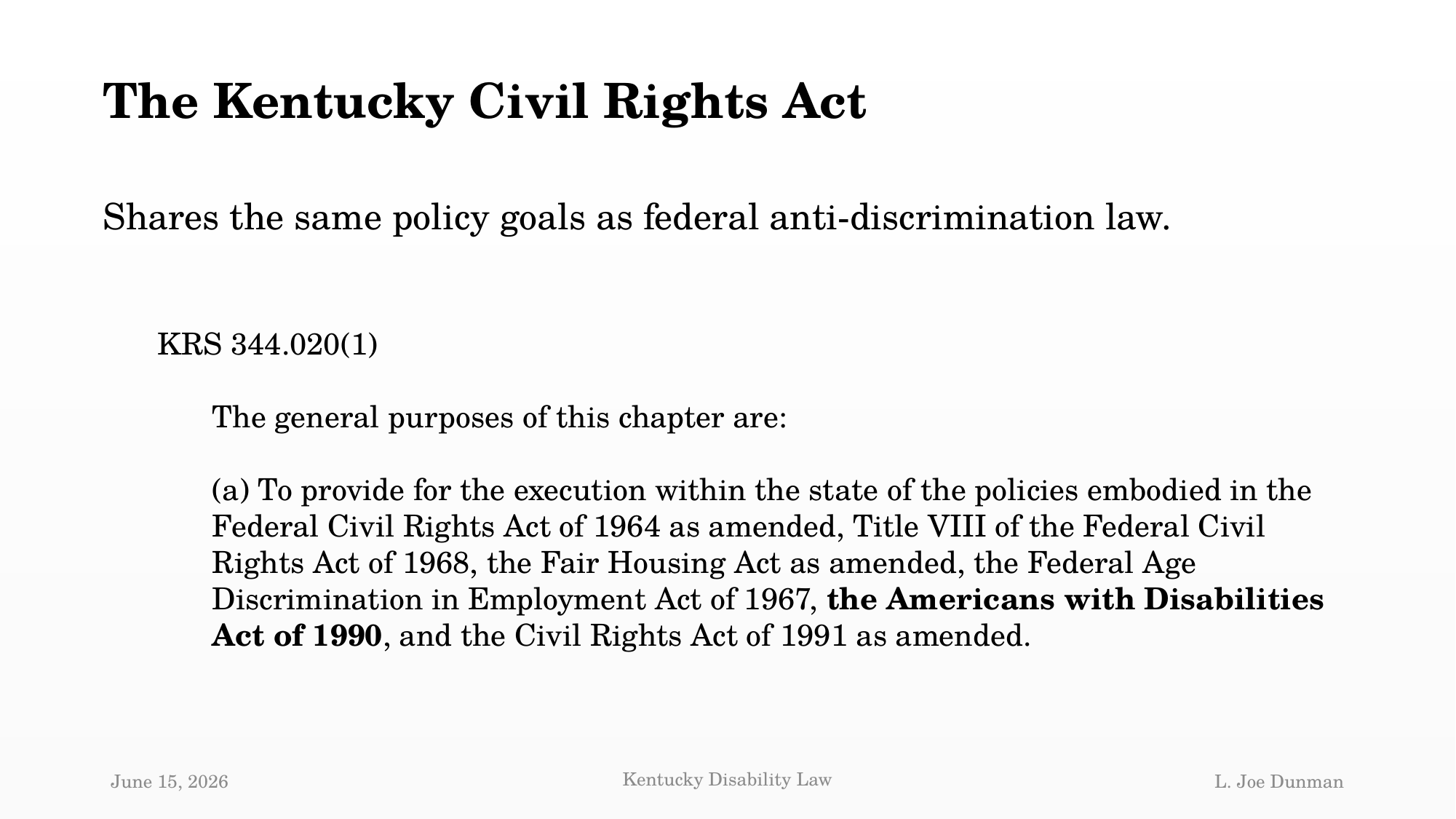

The Kentucky Civil Rights Act

Shares the same policy goals as federal anti-discrimination law.

KRS 344.020(1)

The general purposes of this chapter are:

(a) To provide for the execution within the state of the policies embodied in the Federal Civil Rights Act of 1964 as amended, Title VIII of the Federal Civil Rights Act of 1968, the Fair Housing Act as amended, the Federal Age Discrimination in Employment Act of 1967, the Americans with Disabilities Act of 1990, and the Civil Rights Act of 1991 as amended.
June 15, 2026
Kentucky Disability Law
L. Joe Dunman